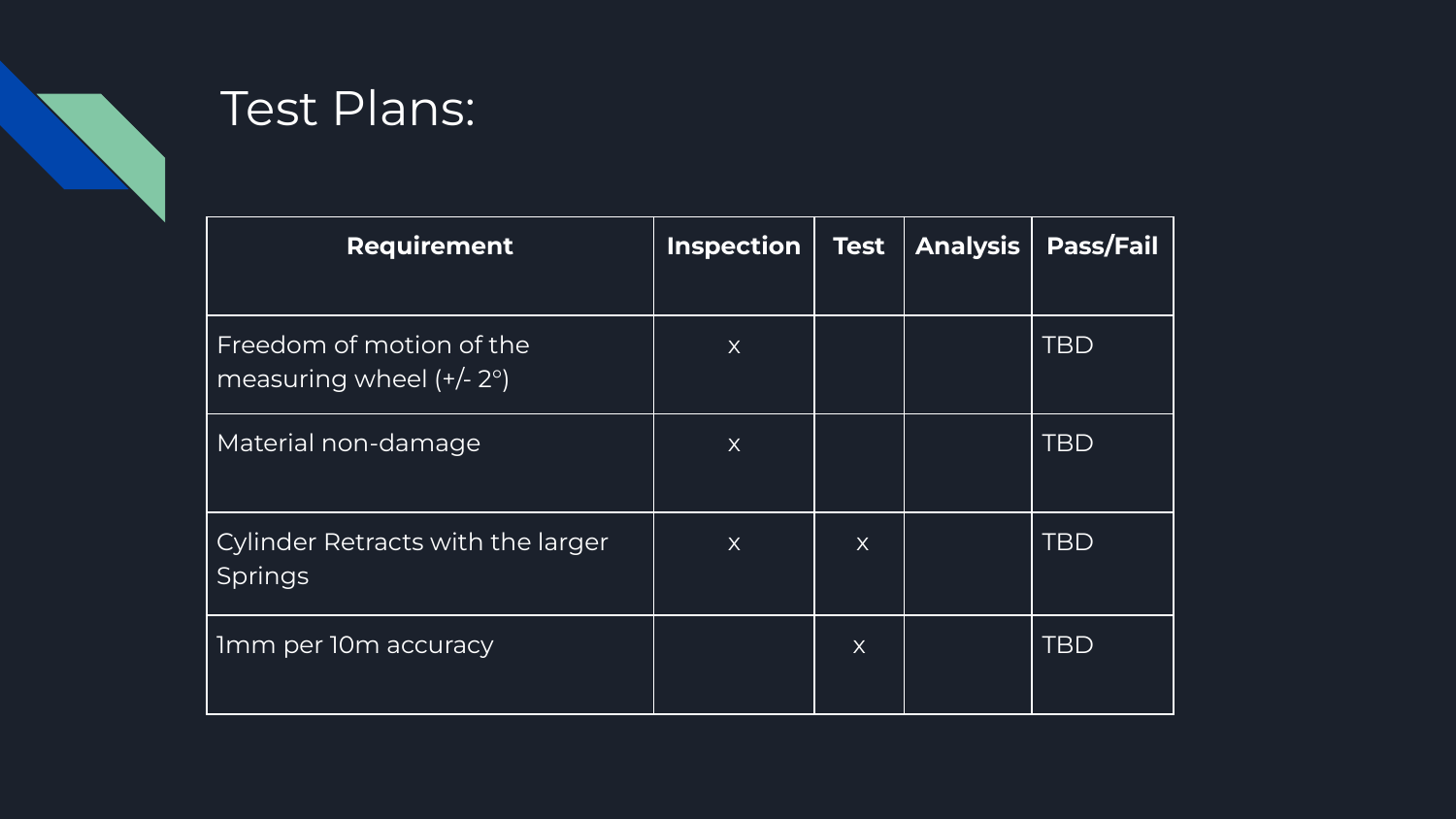

# Test Plans:
| Requirement | Inspection | Test | Analysis | Pass/Fail |
| --- | --- | --- | --- | --- |
| Freedom of motion of the measuring wheel (+/- 2°) | x |  |  | TBD |
| Material non-damage | x |  |  | TBD |
| Cylinder Retracts with the larger Springs | x | x |  | TBD |
| 1mm per 10m accuracy |  | x |  | TBD |